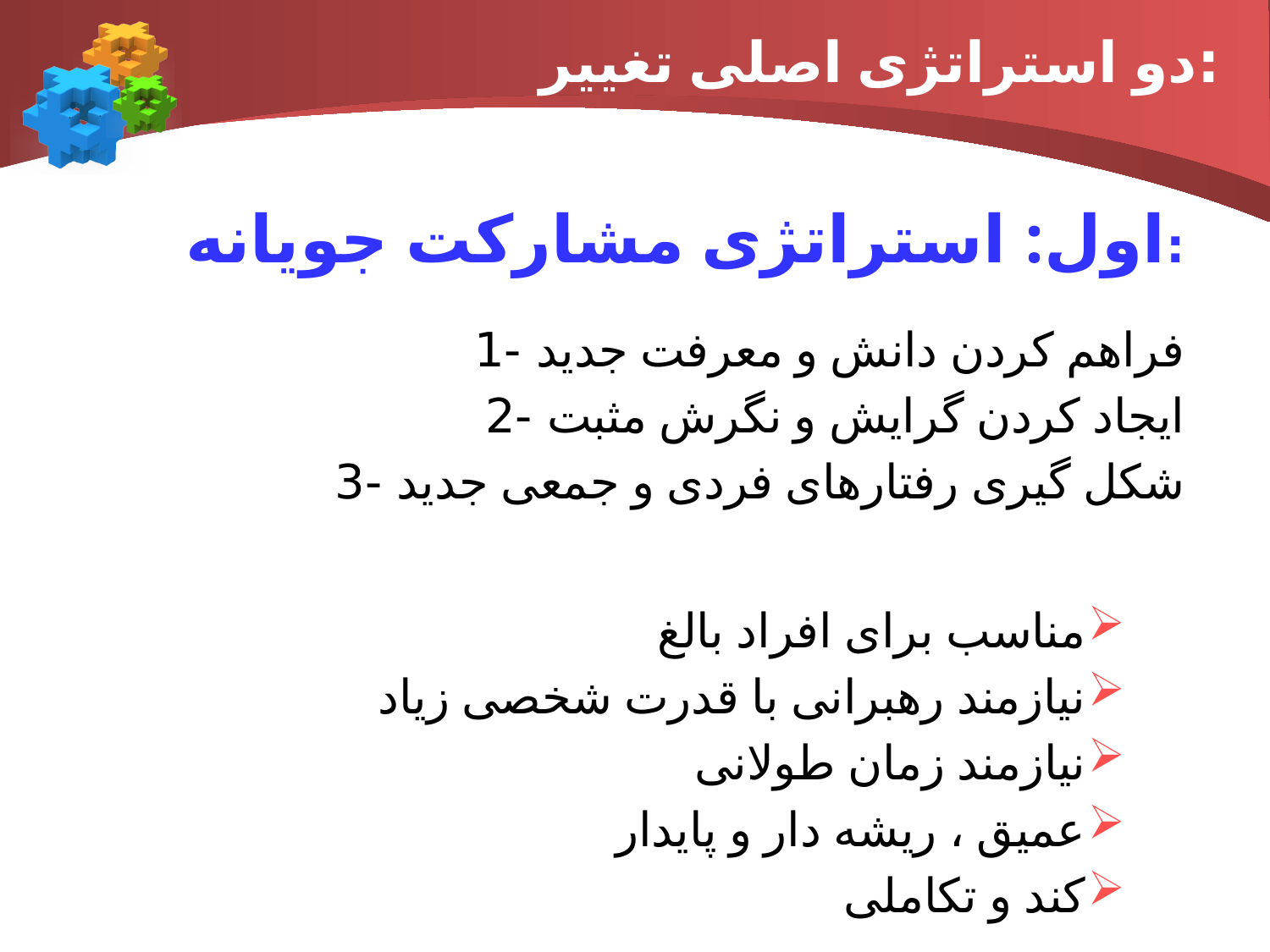

# دو استراتژی اصلی تغییر:
اول: استراتژی مشارکت جویانه:
1- فراهم کردن دانش و معرفت جدید
2- ایجاد کردن گرایش و نگرش مثبت
3- شکل گیری رفتارهای فردی و جمعی جدید

مناسب برای افراد بالغ
نیازمند رهبرانی با قدرت شخصی زیاد
نیازمند زمان طولانی
عمیق ، ریشه دار و پایدار
کند و تکاملی